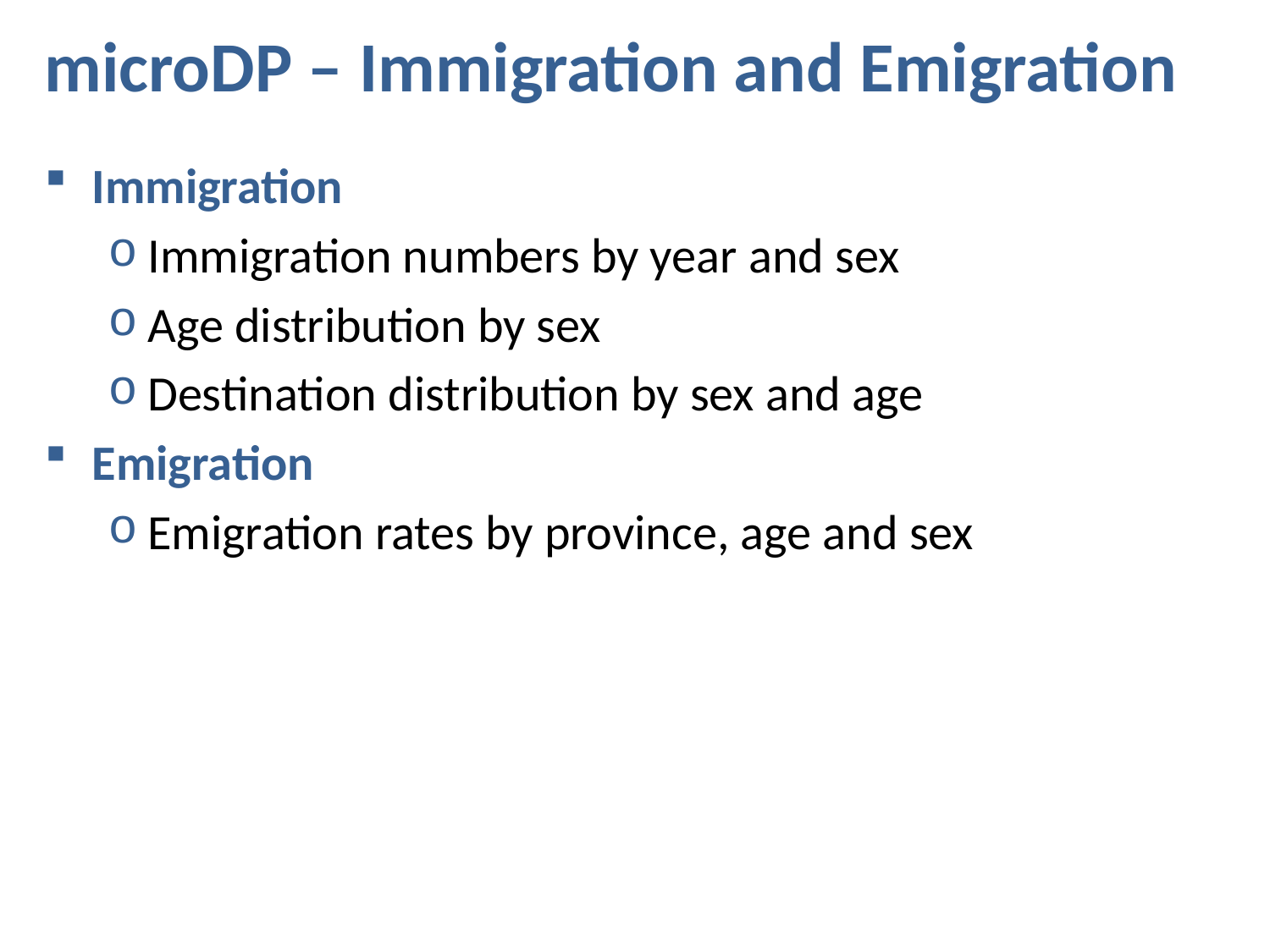

# microDP – Immigration and Emigration
Immigration
Immigration numbers by year and sex
Age distribution by sex
Destination distribution by sex and age
Emigration
Emigration rates by province, age and sex